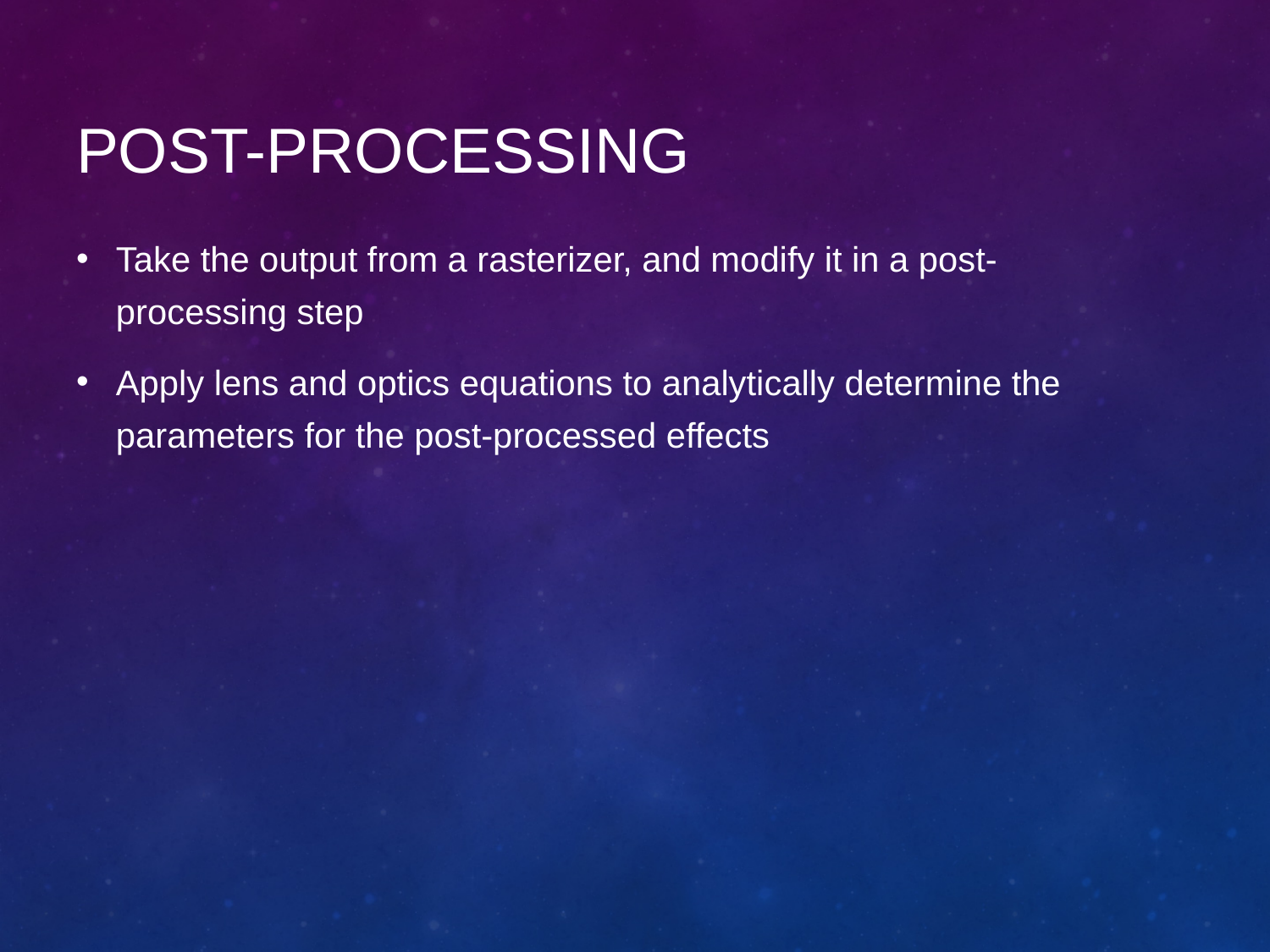

# Post-processing
Take the output from a rasterizer, and modify it in a post-processing step
Apply lens and optics equations to analytically determine the parameters for the post-processed effects